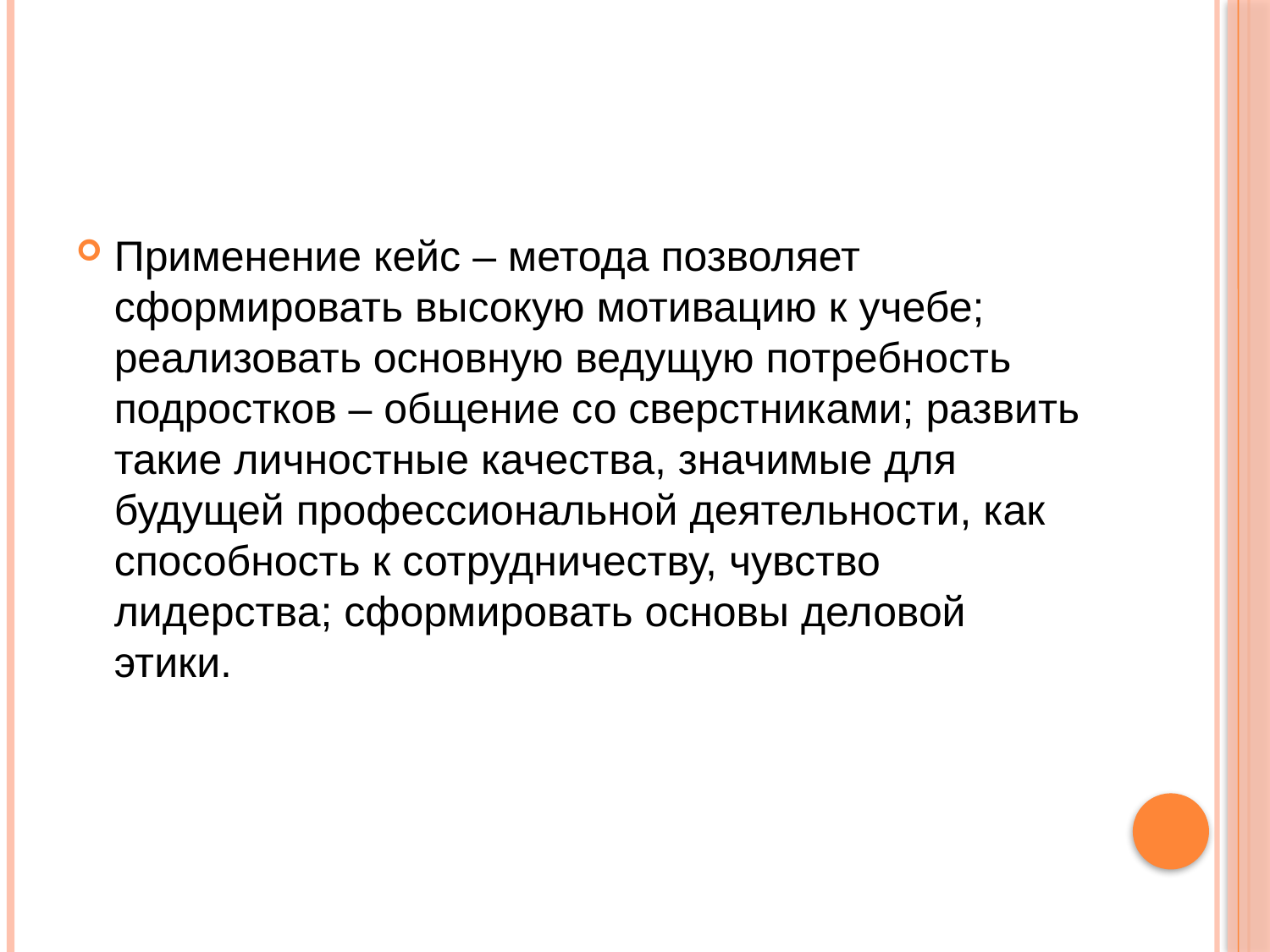

#
Применение кейс – метода позволяет сформировать высокую мотивацию к учебе; реализовать основную ведущую потребность подростков – общение со сверстниками; развить такие личностные качества, значимые для будущей профессиональной деятельности, как способность к сотрудничеству, чувство лидерства; сформировать основы деловой этики.